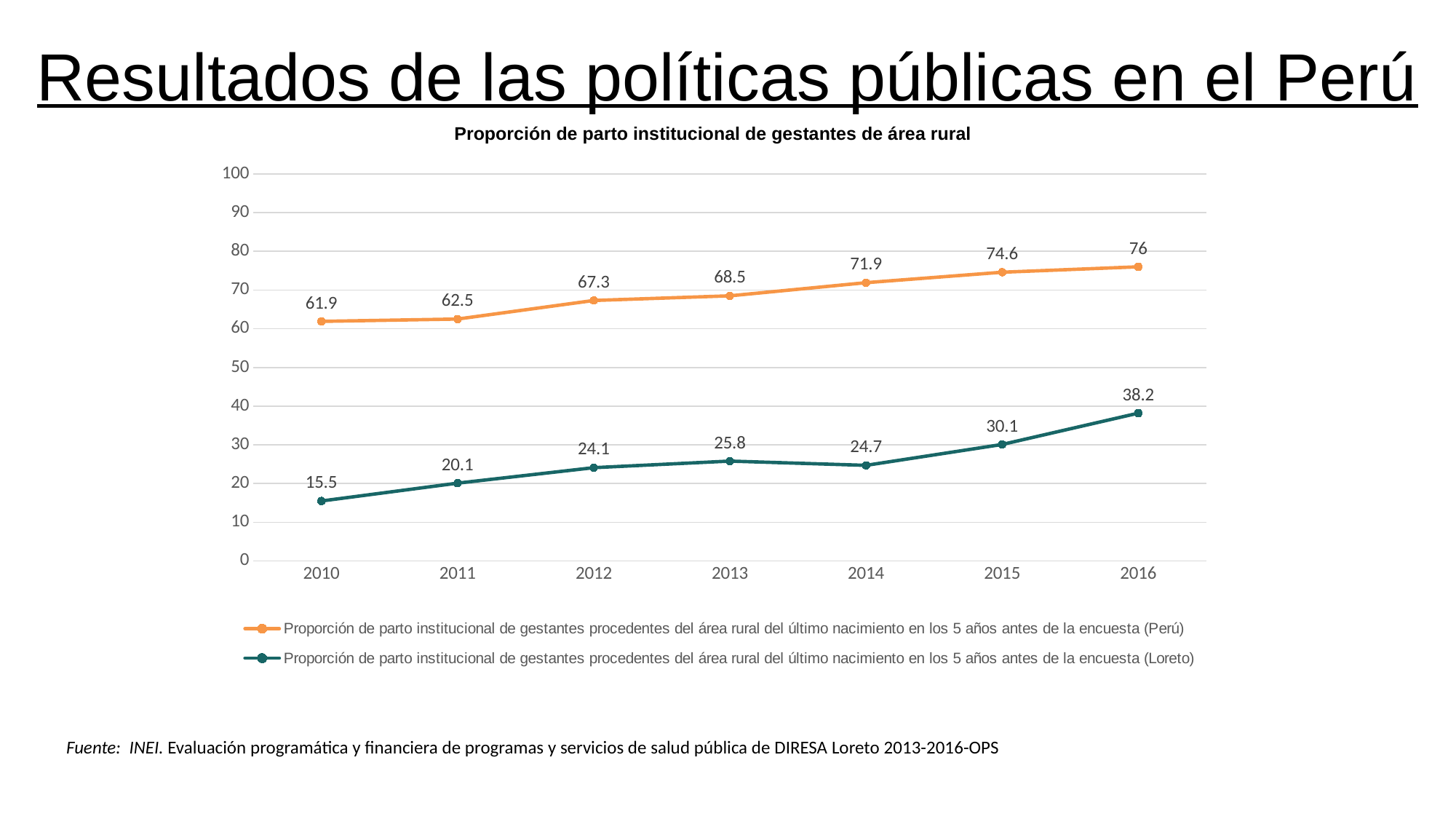

# Resultados de las políticas públicas en el Perú
Proporción de parto institucional de gestantes de área rural

### Chart

| Category | Proporción de parto institucional de gestantes procedentes del área rural del último nacimiento en los 5 años antes de la encuesta (Perú) | Proporción de parto institucional de gestantes procedentes del área rural del último nacimiento en los 5 años antes de la encuesta (Loreto) |
|---|---|---|
| 2010 | 61.9 | 15.5 |
| 2011 | 62.5 | 20.1 |
| 2012 | 67.3 | 24.1 |
| 2013 | 68.5 | 25.8 |
| 2014 | 71.9 | 24.7 |
| 2015 | 74.6 | 30.1 |
| 2016 | 76.0 | 38.2 |
Fuente:  INEI. Evaluación programática y financiera de programas y servicios de salud pública de DIRESA Loreto 2013-2016-OPS